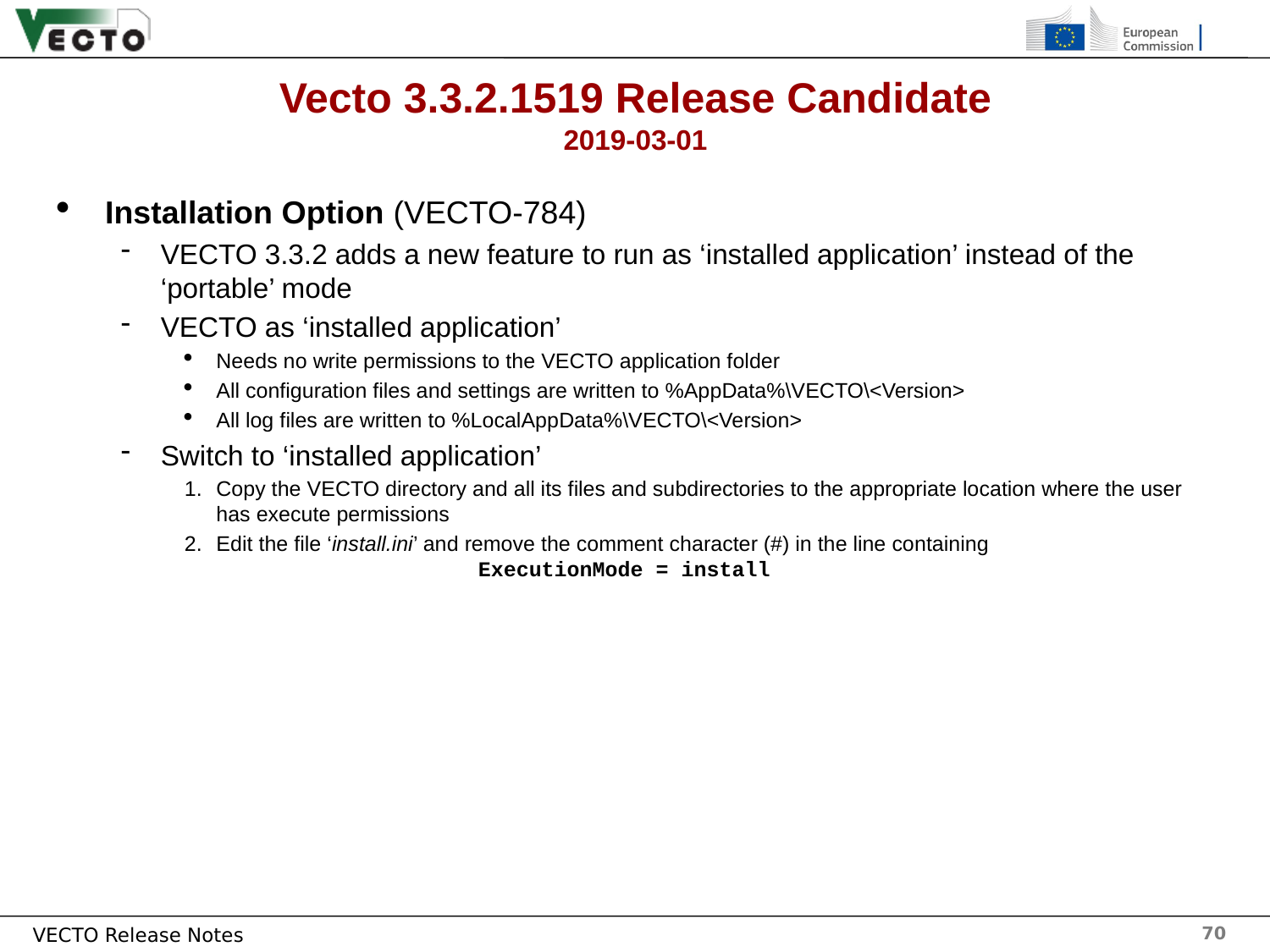

# Vecto 3.3.2.1519 Release Candidate 2019-03-01
Installation Option (VECTO-784)
VECTO 3.3.2 adds a new feature to run as ‘installed application’ instead of the ‘portable’ mode
VECTO as ‘installed application’
Needs no write permissions to the VECTO application folder
All configuration files and settings are written to %AppData%\VECTO\<Version>
All log files are written to %LocalAppData%\VECTO\<Version>
Switch to ‘installed application’
Copy the VECTO directory and all its files and subdirectories to the appropriate location where the user has execute permissions
Edit the file ‘install.ini’ and remove the comment character (#) in the line containing
	ExecutionMode = install